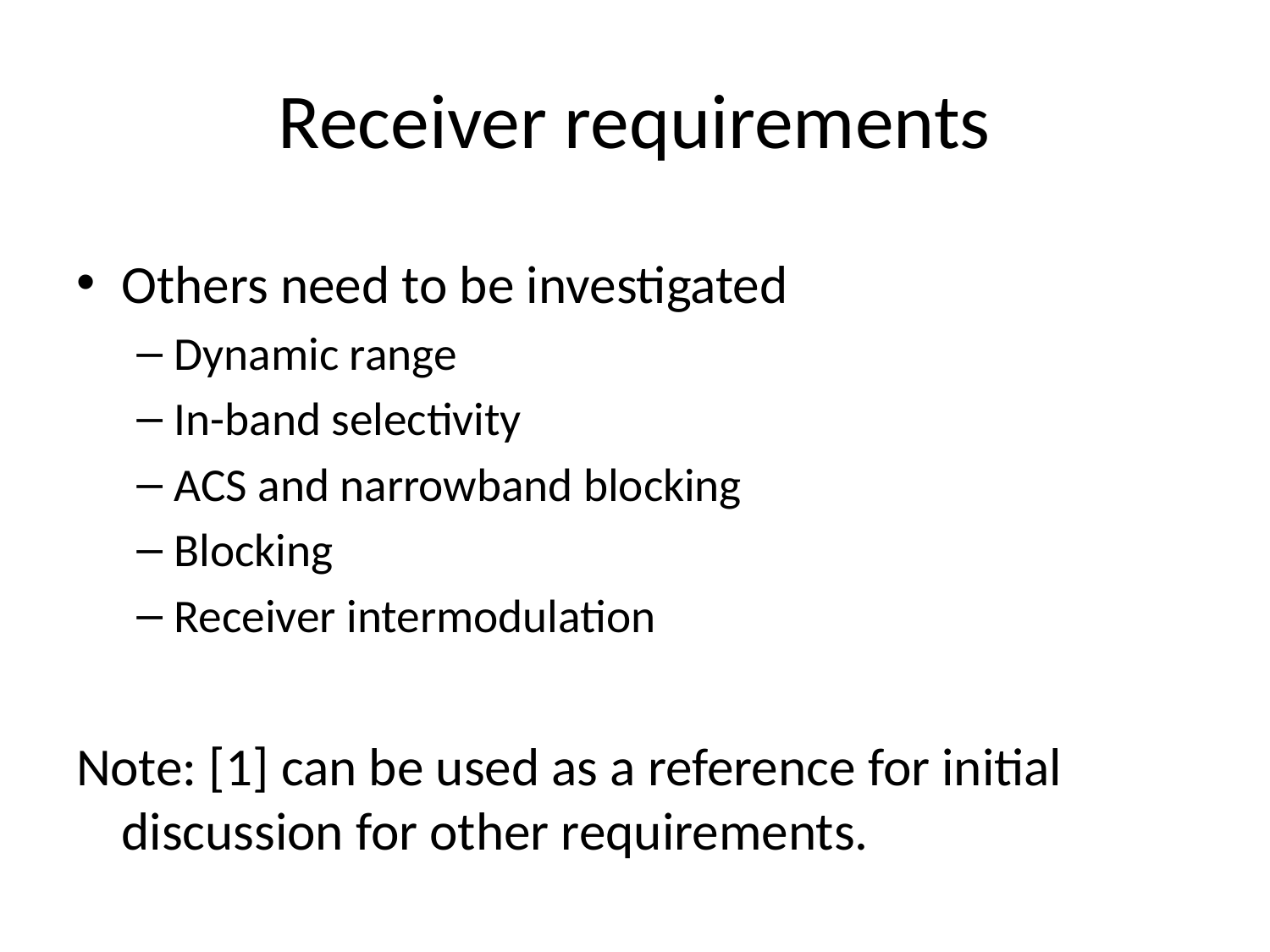

# Receiver requirements
Others need to be investigated
Dynamic range
In-band selectivity
ACS and narrowband blocking
Blocking
Receiver intermodulation

Note: [1] can be used as a reference for initial discussion for other requirements.